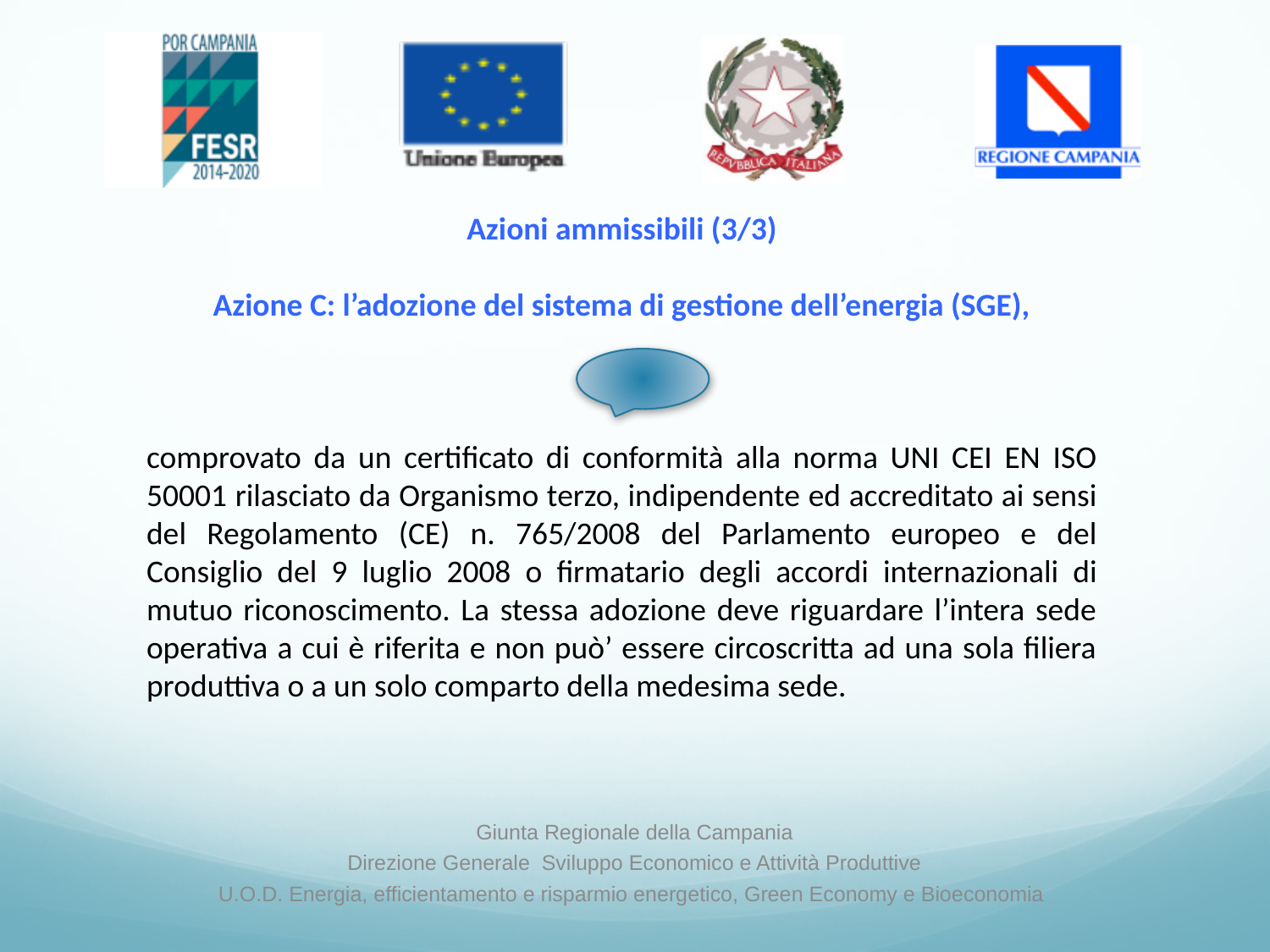

Azioni ammissibili (3/3)

Azione C: l’adozione del sistema di gestione dell’energia (SGE),

comprovato da un certificato di conformità alla norma UNI CEI EN ISO 50001 rilasciato da Organismo terzo, indipendente ed accreditato ai sensi del Regolamento (CE) n. 765/2008 del Parlamento europeo e del Consiglio del 9 luglio 2008 o firmatario degli accordi internazionali di mutuo riconoscimento. La stessa adozione deve riguardare l’intera sede operativa a cui è riferita e non può’ essere circoscritta ad una sola filiera produttiva o a un solo comparto della medesima sede.

Giunta Regionale della Campania
Direzione Generale  Sviluppo Economico e Attività Produttive
U.O.D. Energia, efficientamento e risparmio energetico, Green Economy e Bioeconomia